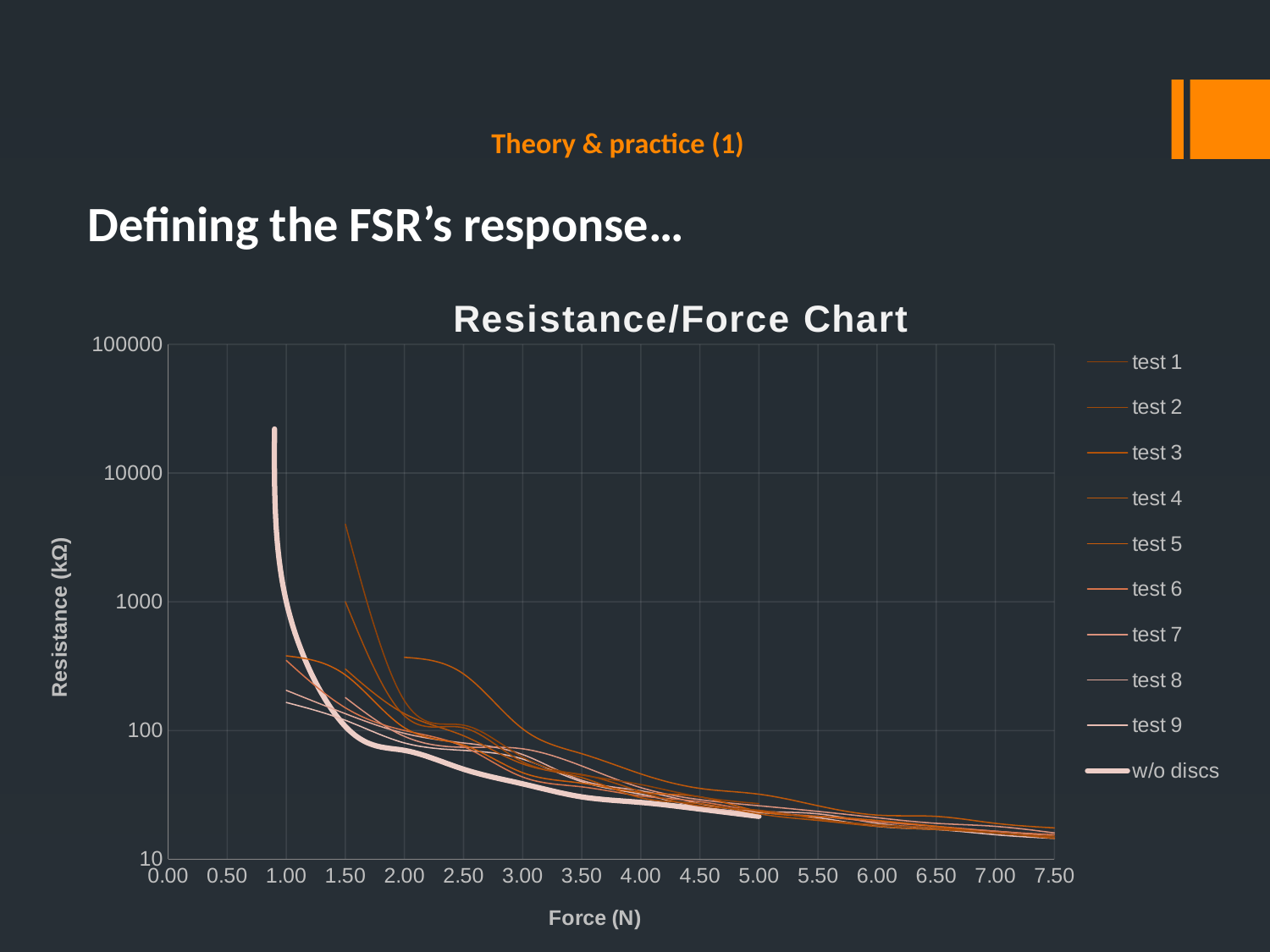

# Theory & practice (1)
Defining the FSR’s response…

### Chart: Resistance/Force Chart

| Category | test 1 | test 2 | test 3 | test 4 | test 5 | test 6 | test 7 | test 8 | test 9 | w/o discs |
|---|---|---|---|---|---|---|---|---|---|---|